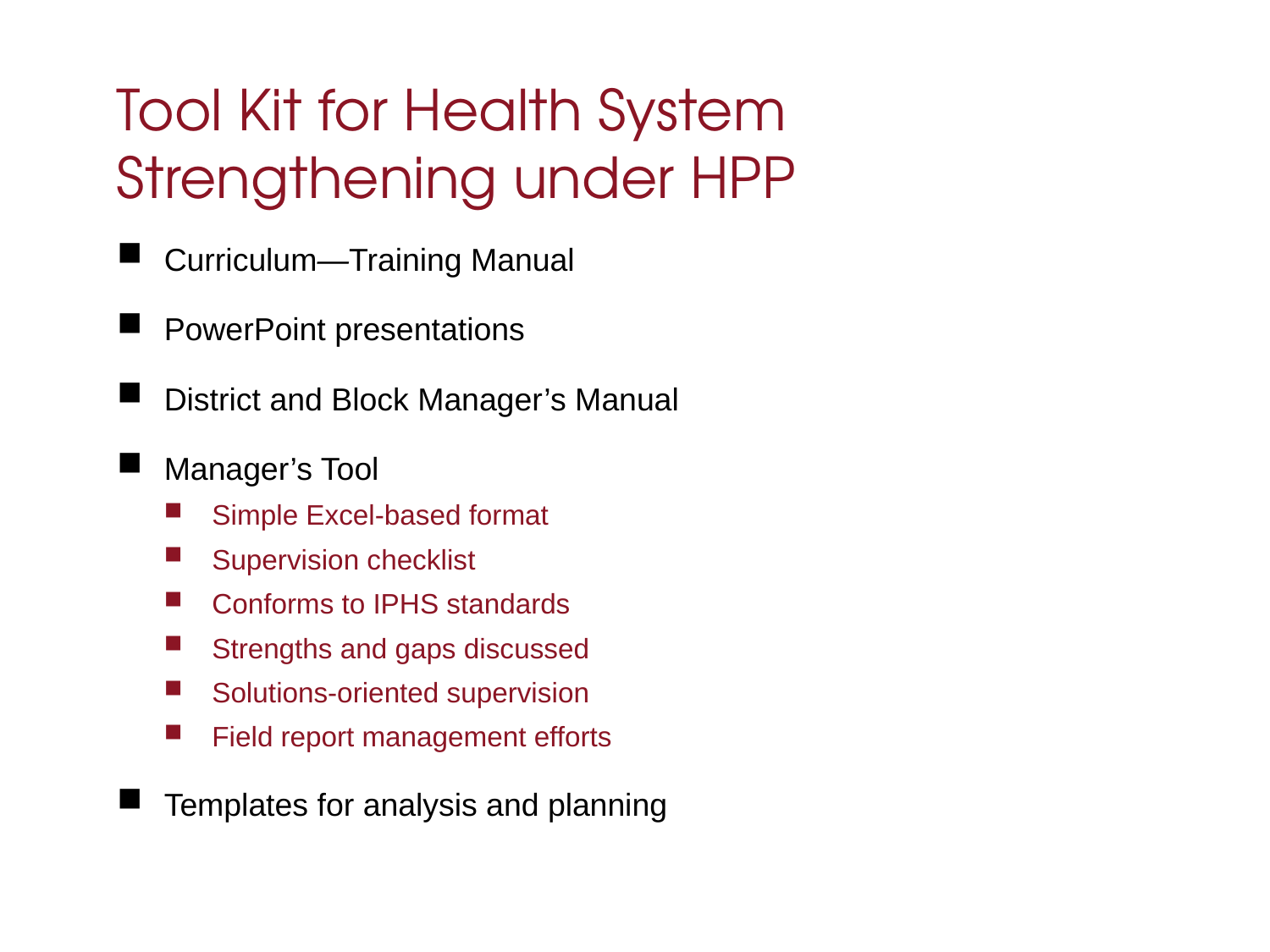

# Tool Kit for Health System Strengthening under HPP
Curriculum—Training Manual
PowerPoint presentations
District and Block Manager’s Manual
Manager’s Tool
Simple Excel-based format
Supervision checklist
Conforms to IPHS standards
Strengths and gaps discussed
Solutions-oriented supervision
Field report management efforts
Templates for analysis and planning